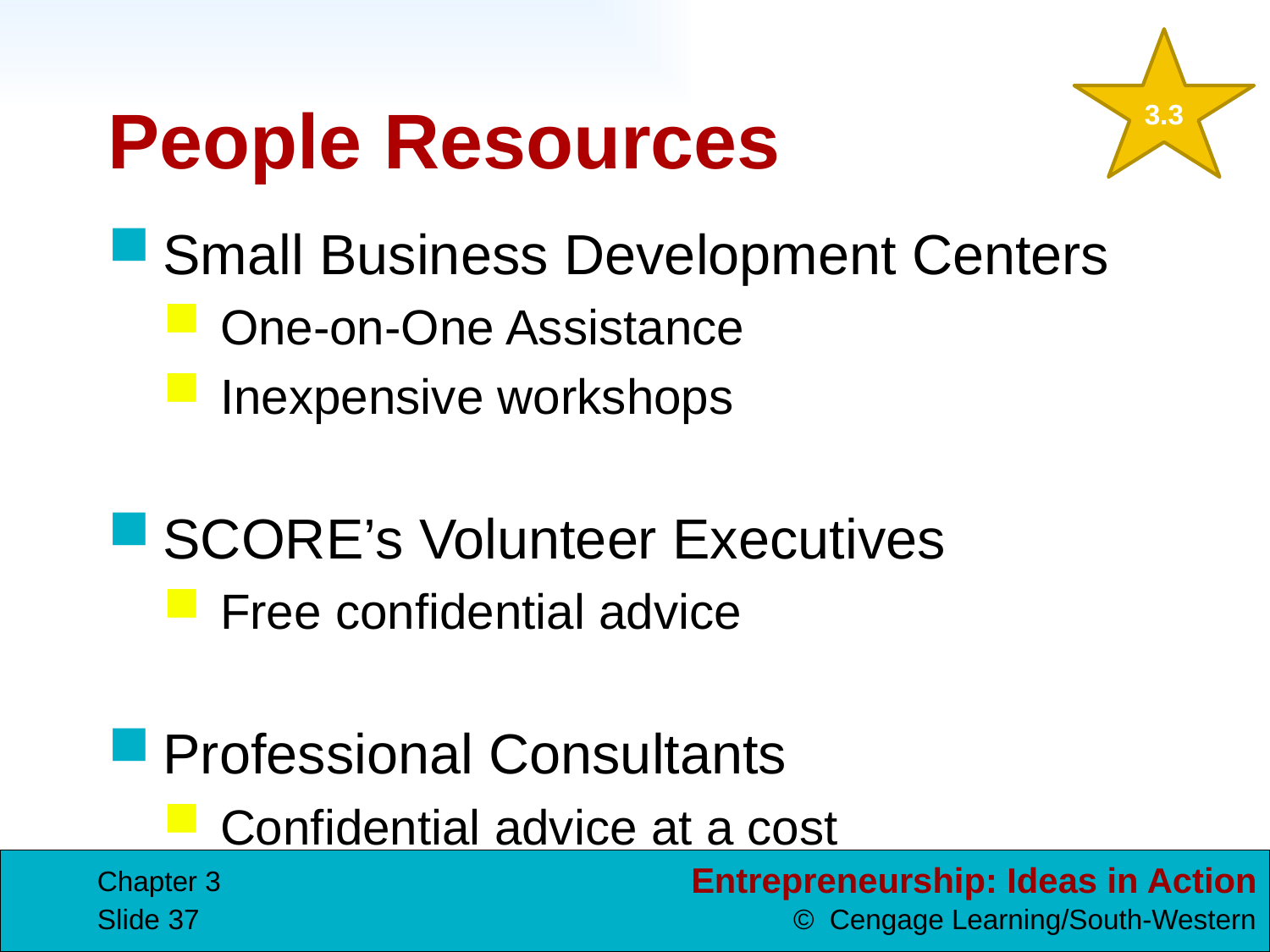

3.3
# People Resources
Small Business Development Centers
One-on-One Assistance
Inexpensive workshops

SCORE’s Volunteer Executives
Free confidential advice

Professional Consultants
Confidential advice at a cost

Chapter 3
Slide 37